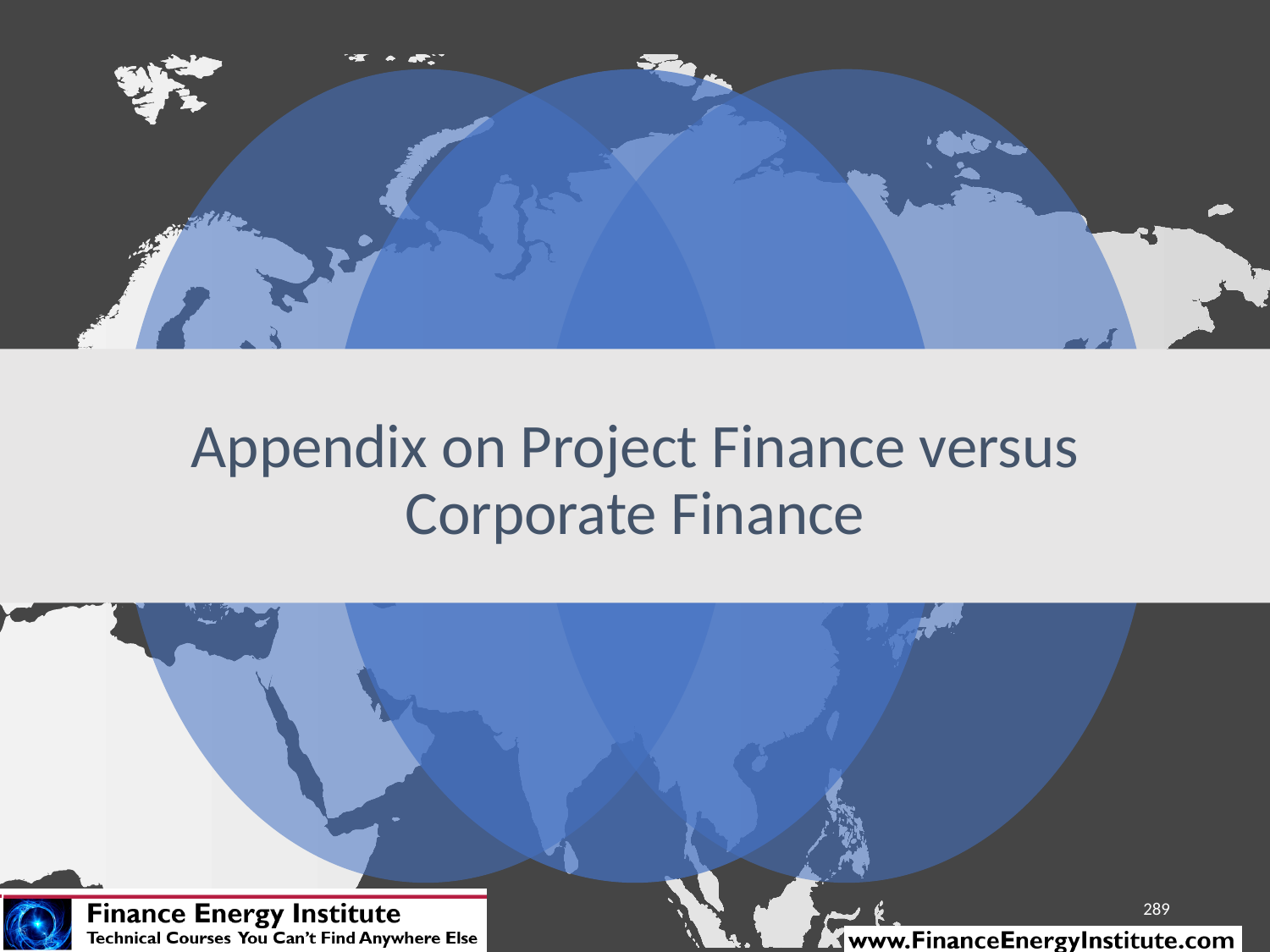

# Appendix on Project Finance versus Corporate Finance
289